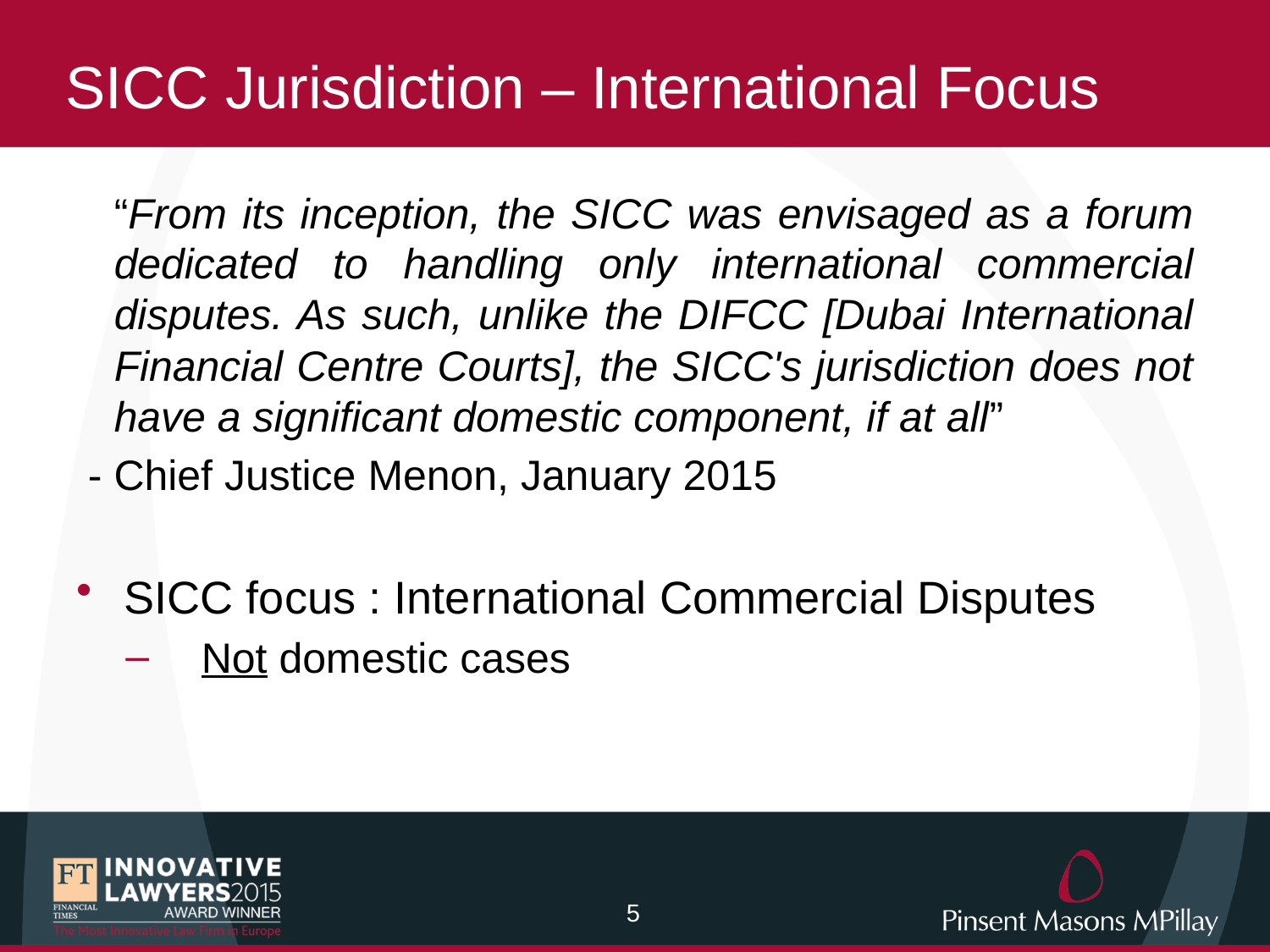

# SICC Jurisdiction – International Focus
“From its inception, the SICC was envisaged as a forum dedicated to handling only international commercial disputes. As such, unlike the DIFCC [Dubai International Financial Centre Courts], the SICC's jurisdiction does not have a significant domestic component, if at all”
 - Chief Justice Menon, January 2015

SICC focus : International Commercial Disputes
Not domestic cases

5